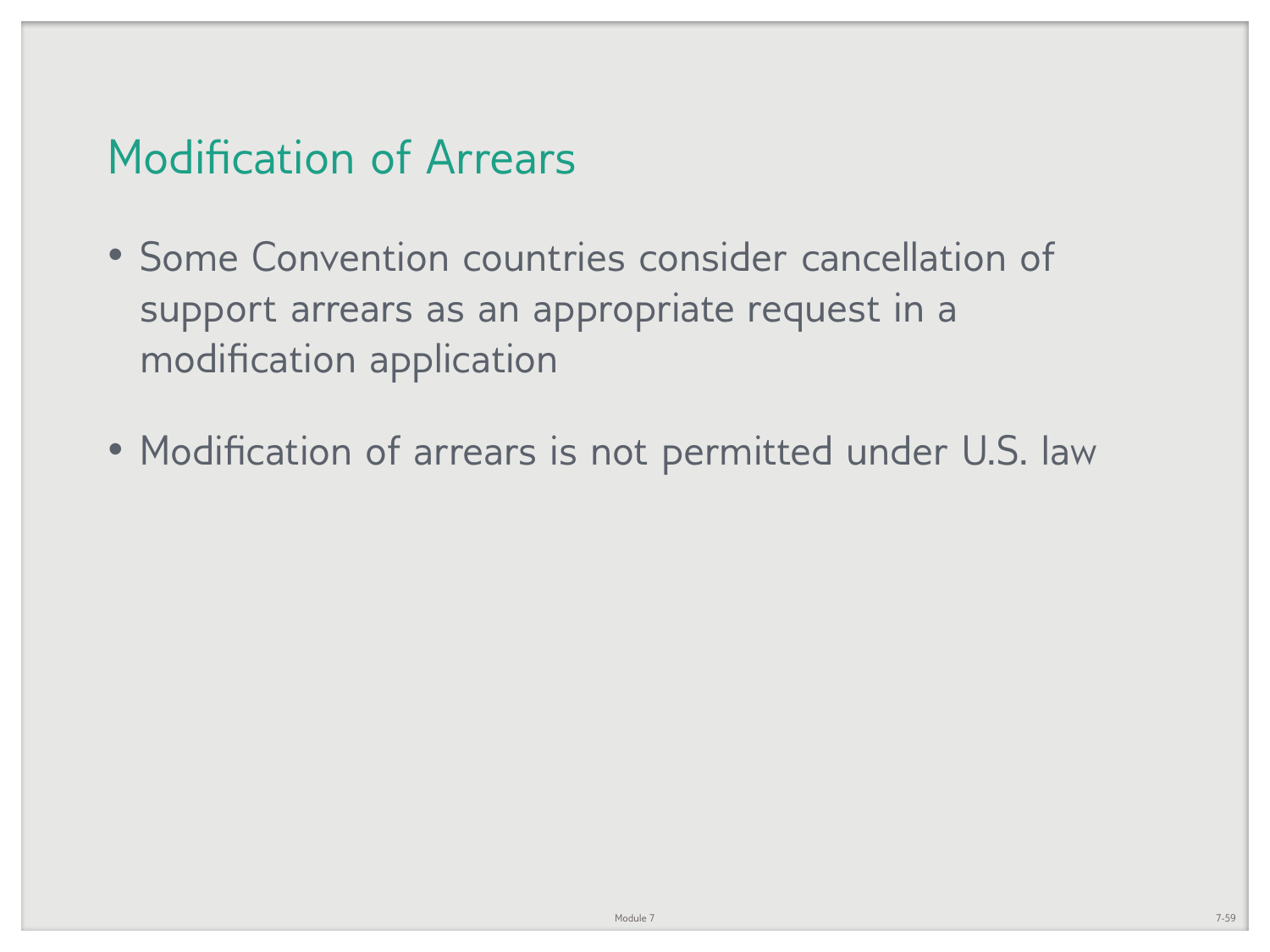

# Modification of Arrears
Some Convention countries consider cancellation of support arrears as an appropriate request in a modification application
Modification of arrears is not permitted under U.S. law

Module 7
7-59